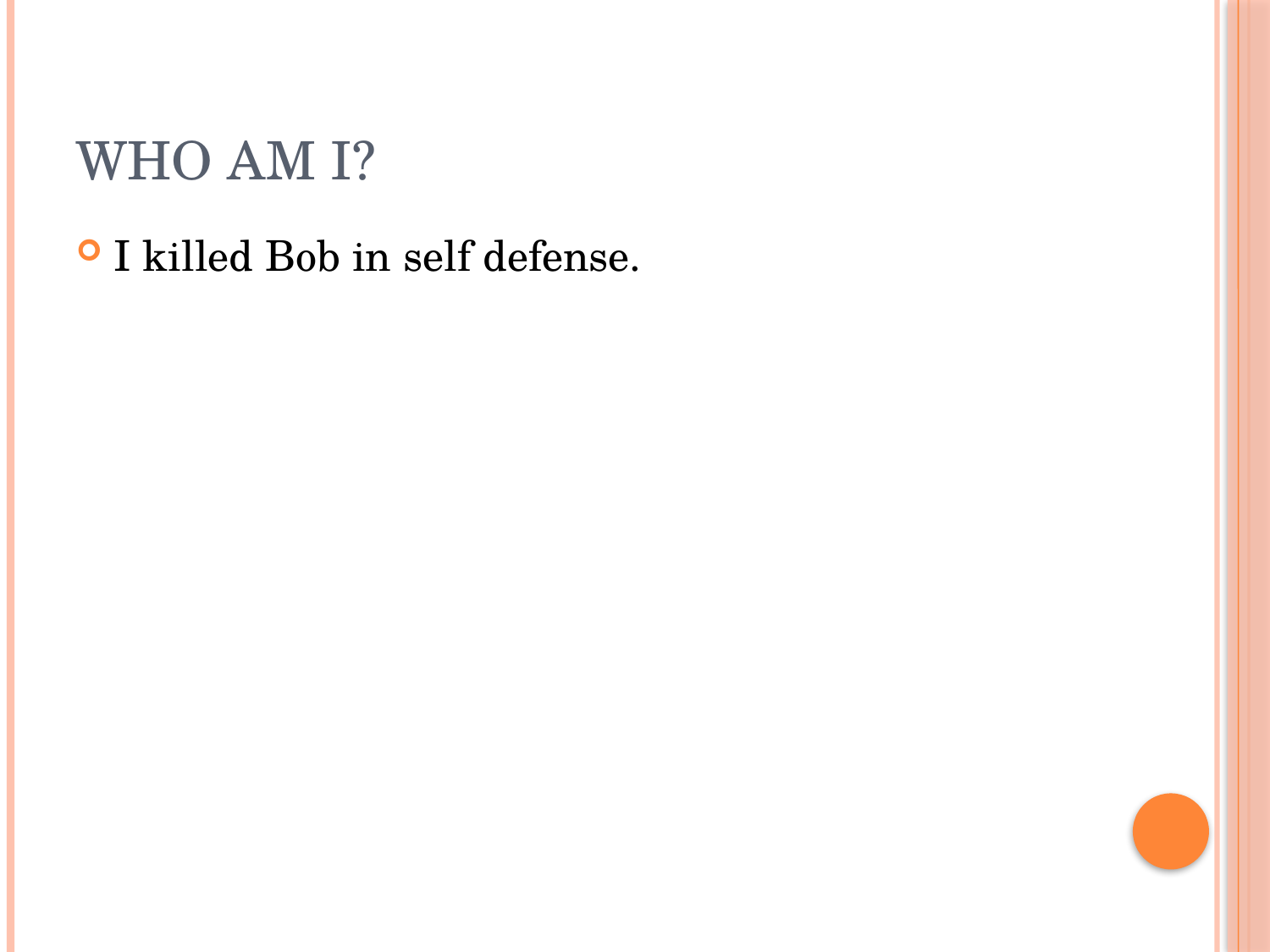

# Who Am I?
I killed Bob in self defense.